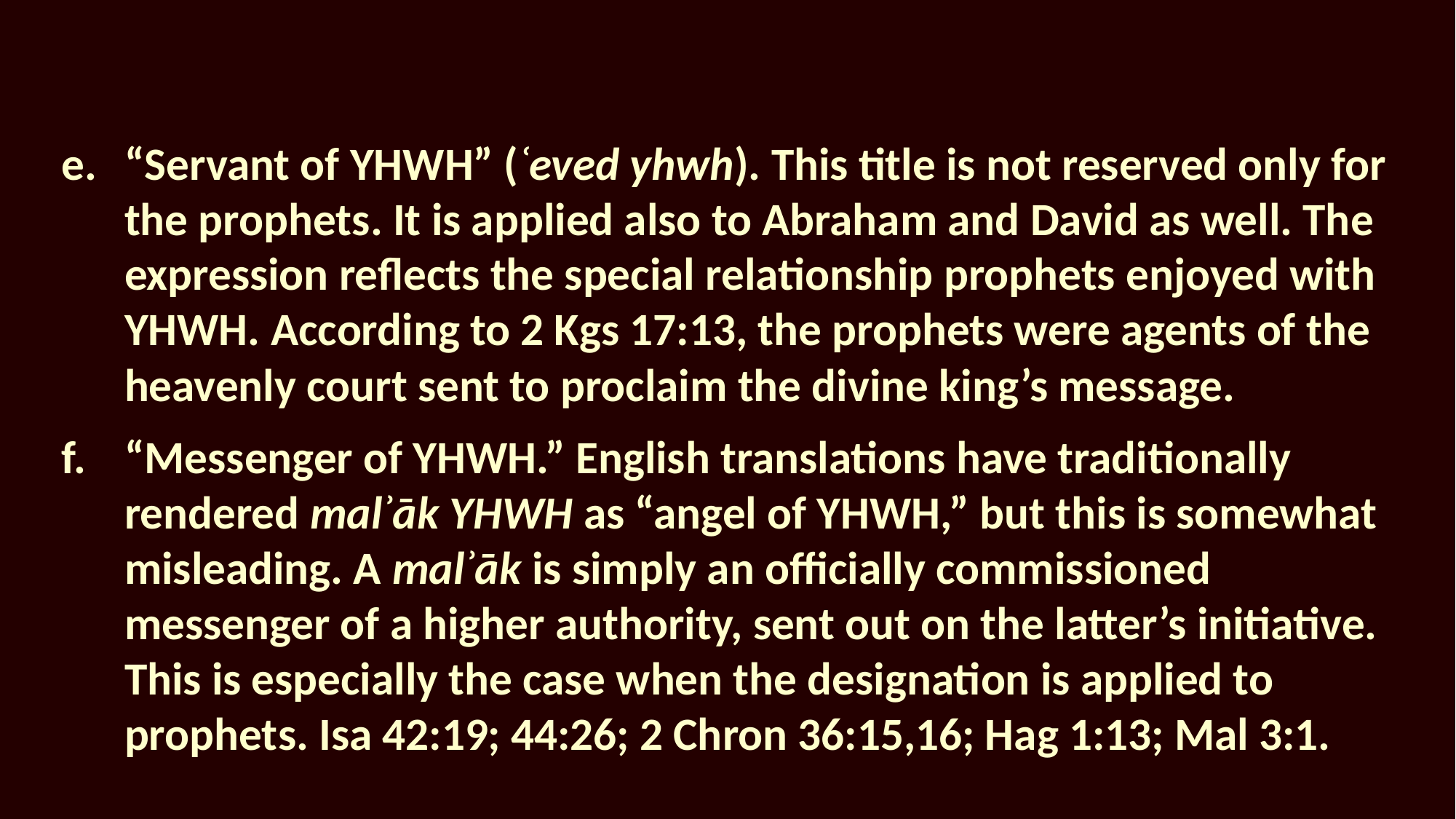

“Servant of YHWH” (ʿeved yhwh). This title is not reserved only for the prophets. It is applied also to Abraham and David as well. The expression reflects the special relationship prophets enjoyed with YHWH. According to 2 Kgs 17:13, the prophets were agents of the heavenly court sent to proclaim the divine king’s message.
“Messenger of YHWH.” English translations have traditionally rendered malʾāk YHWH as “angel of YHWH,” but this is somewhat misleading. A malʾāk is simply an officially commissioned messenger of a higher authority, sent out on the latter’s initiative. This is especially the case when the designation is applied to prophets. Isa 42:19; 44:26; 2 Chron 36:15,16; Hag 1:13; Mal 3:1.